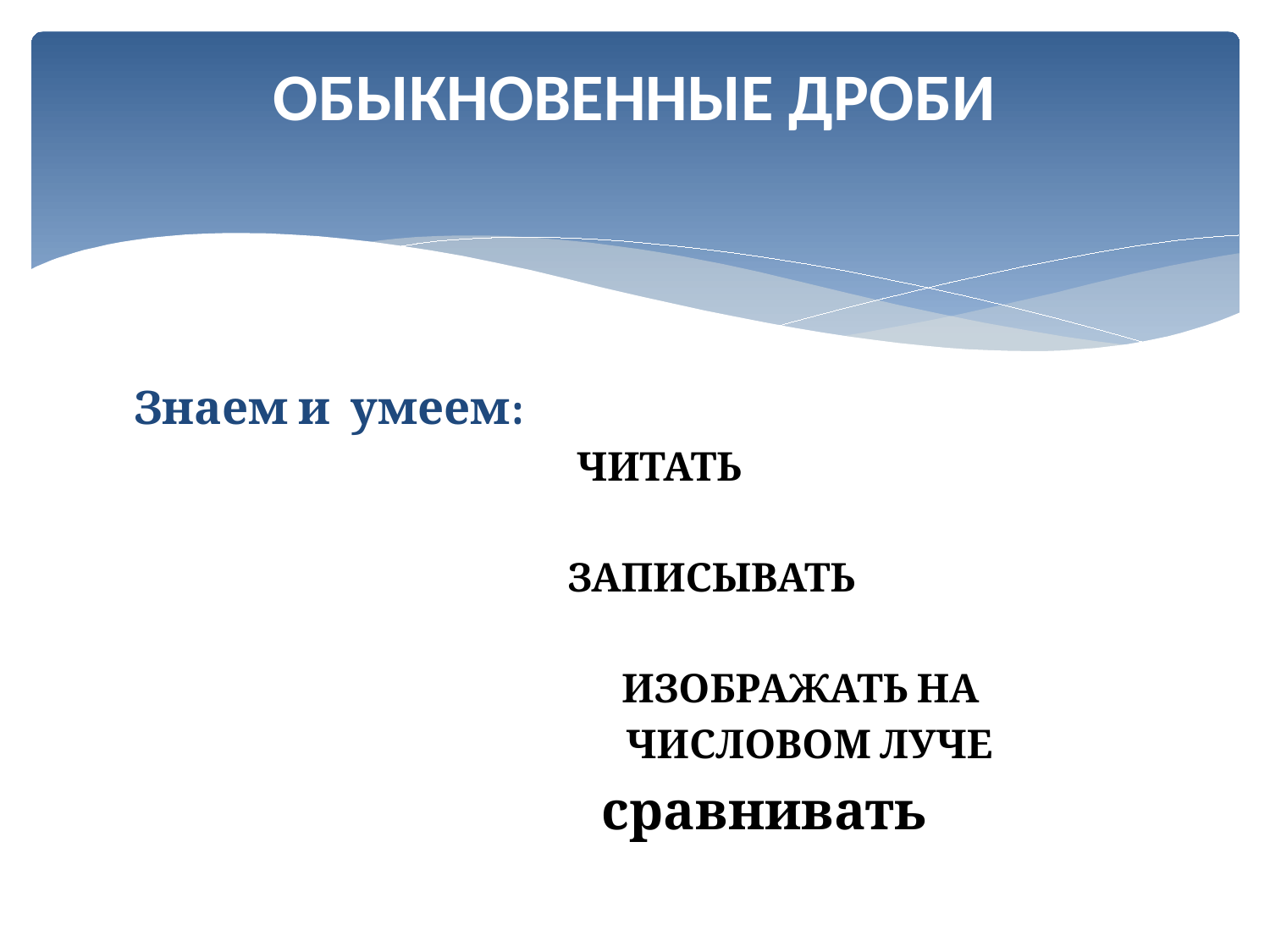

# ОБЫКНОВЕННЫЕ ДРОБИ
Знаем и  умеем:
                                                   ЧИТАТЬ

                                                  ЗАПИСЫВАТЬ

                                       ИЗОБРАЖАТЬ НА
                                        ЧИСЛОВОМ ЛУЧЕ
                                                                   сравнивать